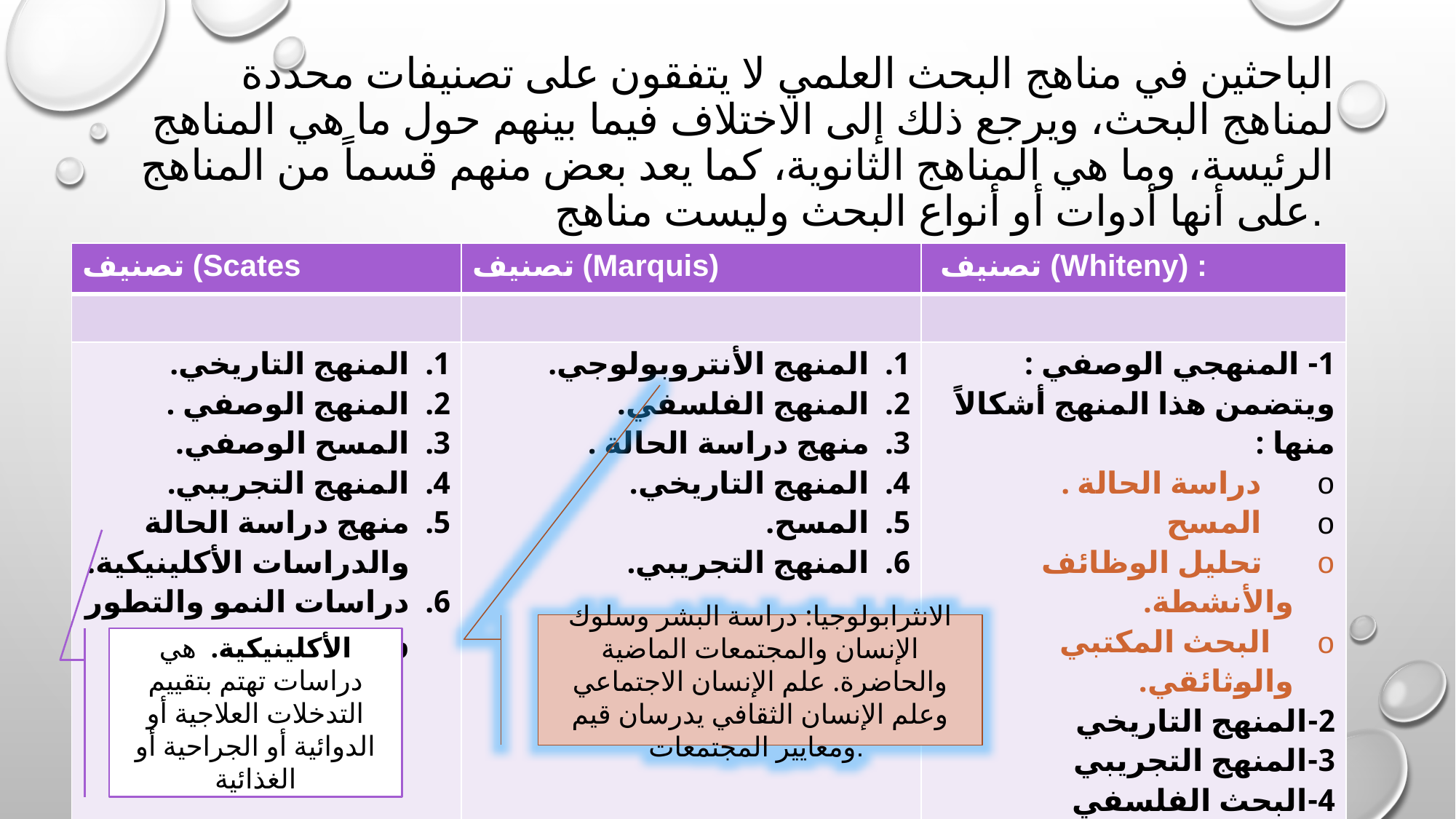

# الباحثين في مناهج البحث العلمي لا يتفقون على تصنيفات محددة لمناهج البحث، ويرجع ذلك إلى الاختلاف فيما بينهم حول ما هي المناهج الرئيسة، وما هي المناهج الثانوية، كما يعد بعض منهم قسماً من المناهج على أنها أدوات أو أنواع البحث وليست مناهج.
| تصنيف (Scates | تصنيف (Marquis) | تصنيف (Whiteny) : |
| --- | --- | --- |
|  |  |  |
| المنهج التاريخي. المنهج الوصفي . المسح الوصفي. المنهج التجريبي. منهج دراسة الحالة والدراسات الأكلينيكية. دراسات النمو والتطور والوراثة. | المنهج الأنتروبولوجي. المنهج الفلسفي. منهج دراسة الحالة . المنهج التاريخي. المسح. المنهج التجريبي. | 1- المنهجي الوصفي : ويتضمن هذا المنهج أشكالاً منها : دراسة الحالة . المسح تحليل الوظائف والأنشطة. البحث المكتبي والوثائقي. 2-المنهج التاريخي 3-المنهج التجريبي 4-البحث الفلسفي 5- البحث التنبؤي 6-البحث الاجتماعي 7-البحث الإبداعي |
الانثرابولوجيا: دراسة البشر وسلوك الإنسان والمجتمعات الماضية والحاضرة. علم الإنسان الاجتماعي وعلم الإنسان الثقافي يدرسان قيم ومعايير المجتمعات.
الأكلينيكية.  هي دراسات تهتم بتقييم التدخلات العلاجية أو الدوائية أو الجراحية أو الغذائية